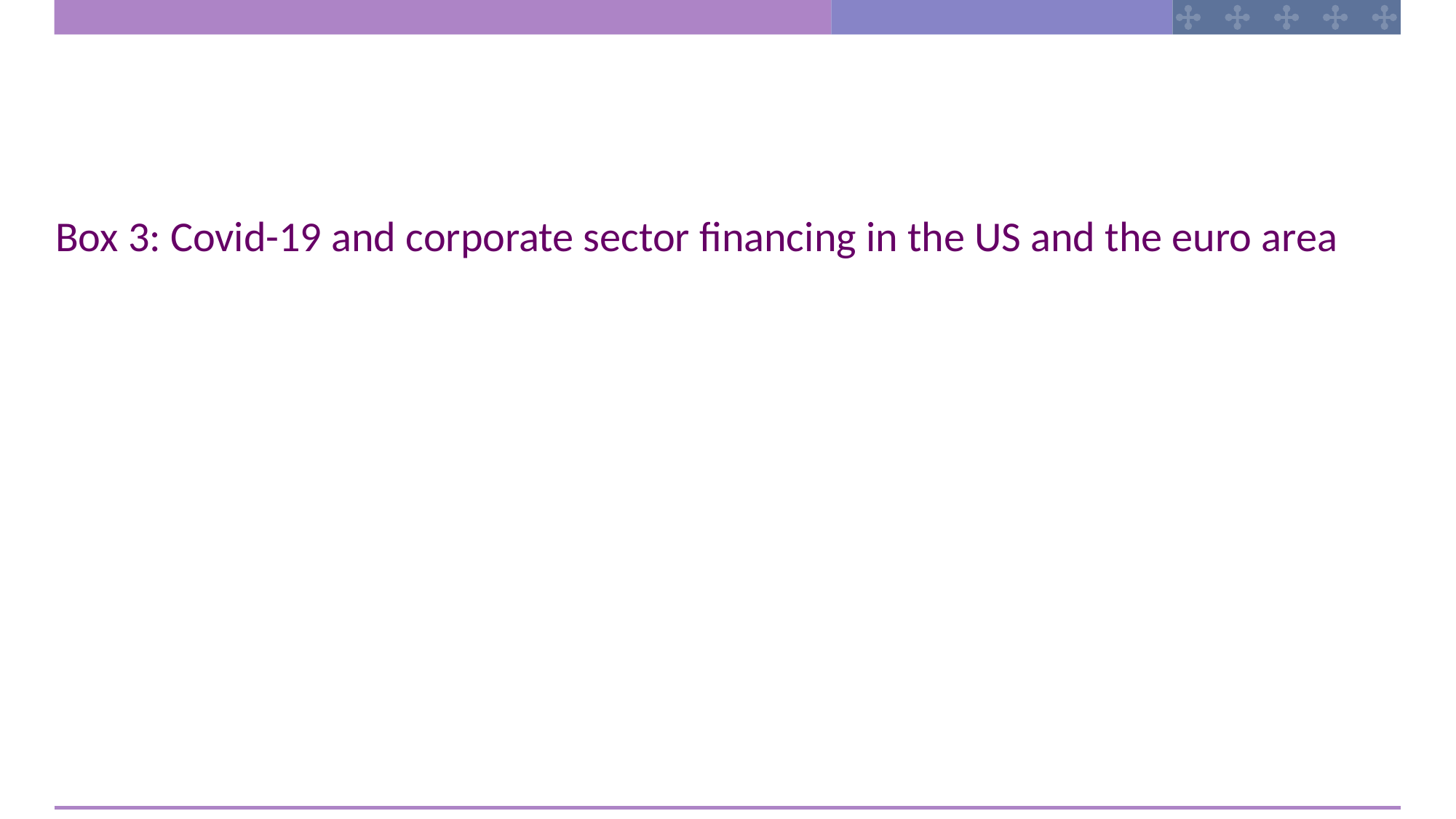

Box 3: Covid-19 and corporate sector financing in the US and the euro area